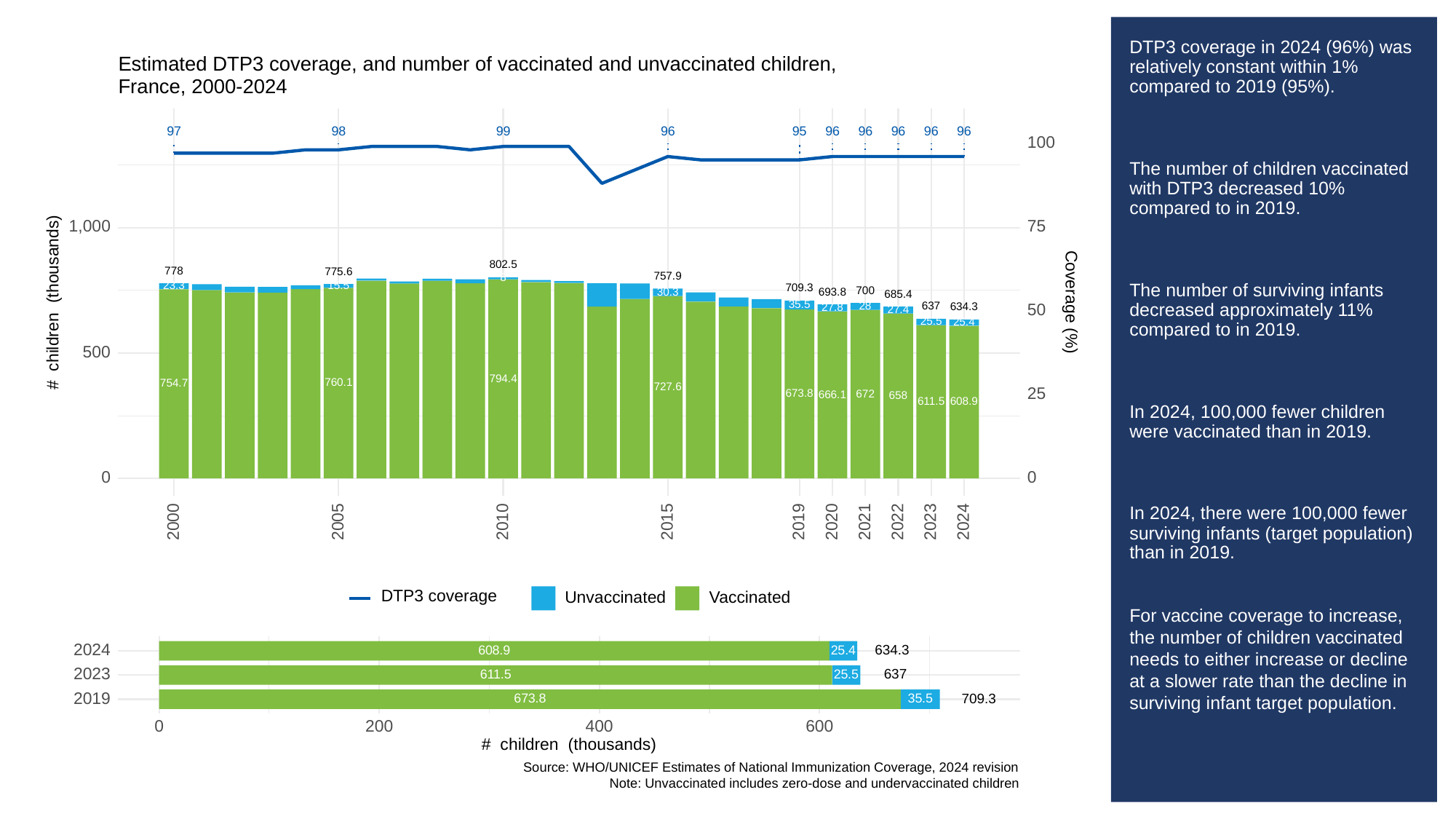

# DTP3 coverage in 2024 (96%) was relatively constant within 1% compared to 2019 (95%).

The number of children vaccinated with DTP3 decreased 10% compared to in 2019.

The number of surviving infants decreased approximately 11% compared to in 2019.

In 2024, 100,000 fewer children were vaccinated than in 2019.

In 2024, there were 100,000 fewer surviving infants (target population) than in 2019.

For vaccine coverage to increase, the number of children vaccinated needs to either increase or decline at a slower rate than the decline in surviving infant target population.

Estimated DTP3 coverage, and number of vaccinated and unvaccinated children,
France, 2000-2024

97
98
99
96
95
96
96
96
96
96
100

1,000
75

802.5
778
775.6
757.9
8

15.5

23.3

709.3

700

30.3
693.8

685.4

#  children  (thousands)
Coverage (%)

35.5

28
637

634.3
27.8

50
27.4

25.5
25.4

500

794.4
760.1
754.7
727.6
25
673.8
672
666.1
658
611.5
608.9

0
0

2023
2000
2005
2010
2015
2019
2020
2021
2022
2024

DTP3 coverage
Unvaccinated
Vaccinated

2024
634.3
608.9
25.4

2023
637
611.5
25.5

2019
709.3
673.8
35.5

0
200
400
600
#  children  (thousands)
Source: WHO/UNICEF Estimates of National Immunization Coverage, 2024 revision
Note: Unvaccinated includes zero-dose and undervaccinated children